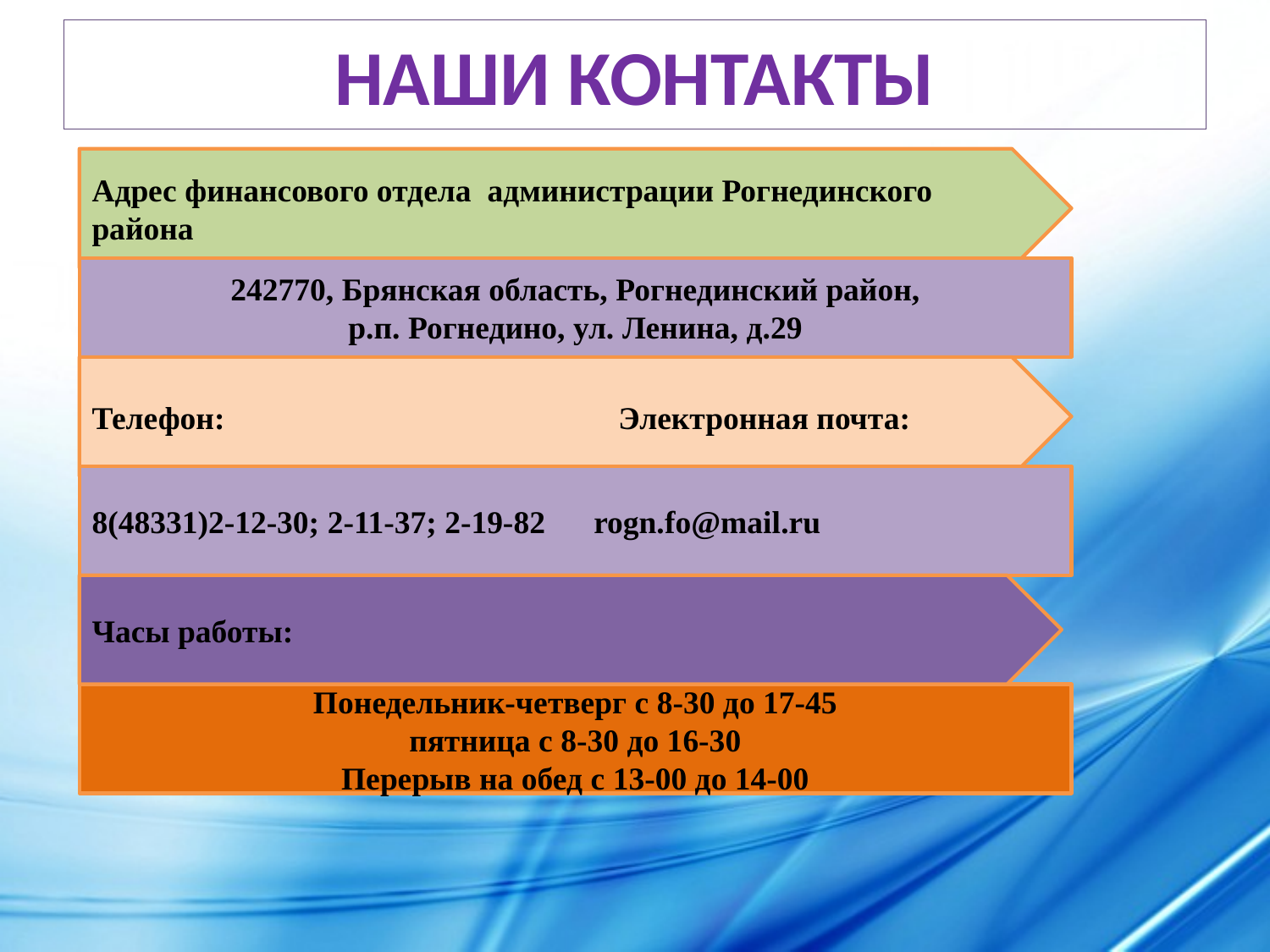

# НАШИ КОНТАКТЫ

Адрес финансового отдела  администрации Рогнединского района
242770, Брянская область, Рогнединский район,
р.п. Рогнедино, ул. Ленина, д.29
Телефон:                                                 Электронная почта:
8(48331)2-12-30; 2-11-37; 2-19-82      rogn.fo@mail.ru
Часы работы:

Понедельник-четверг с 8-30 до 17-45
пятница с 8-30 до 16-30
Перерыв на обед с 13-00 до 14-00